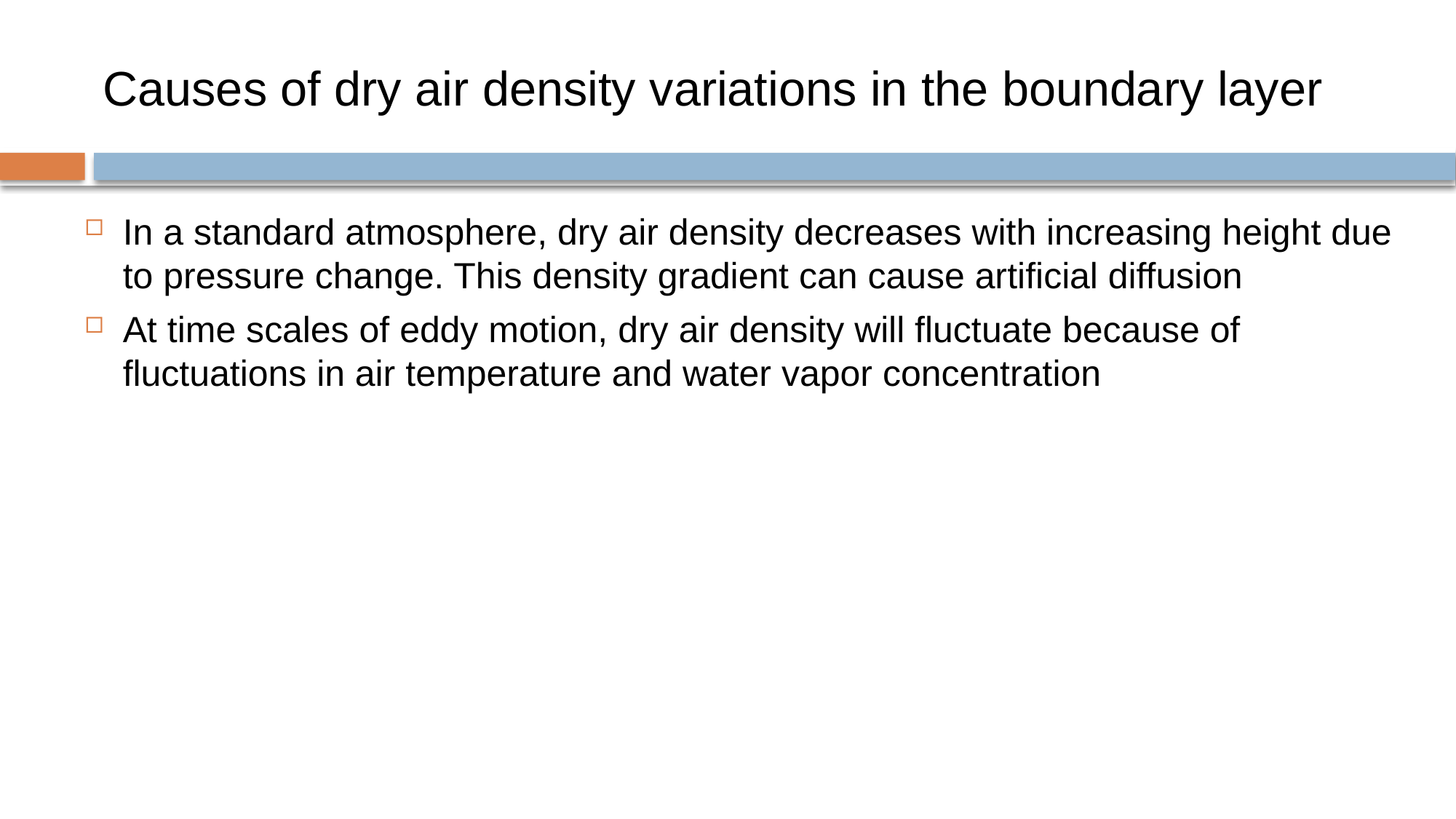

# Causes of dry air density variations in the boundary layer
In a standard atmosphere, dry air density decreases with increasing height due to pressure change. This density gradient can cause artificial diffusion
At time scales of eddy motion, dry air density will fluctuate because of fluctuations in air temperature and water vapor concentration